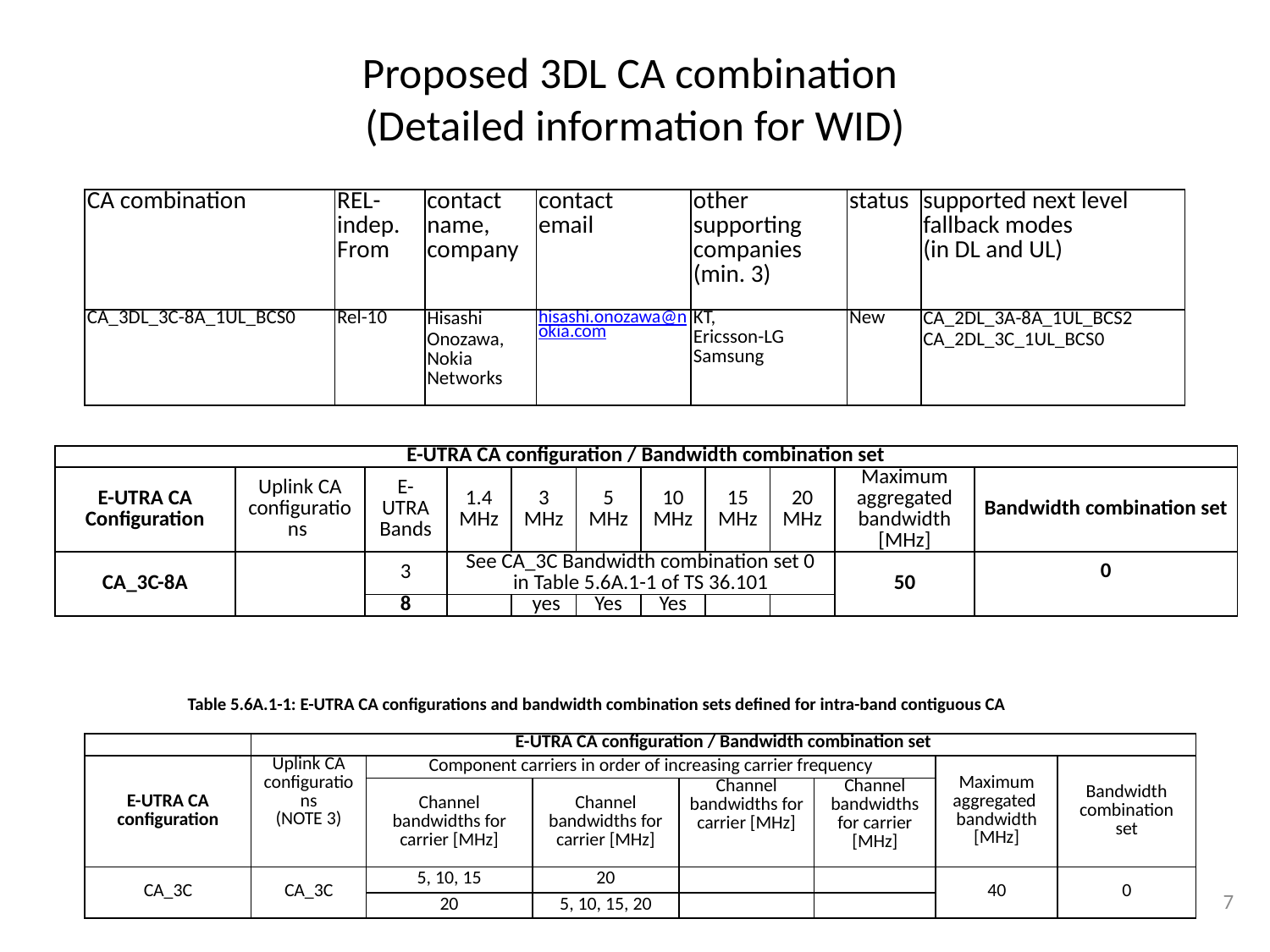

# Proposed 3DL CA combination (Detailed information for WID)
| CA combination | REL-indep. From | contact name, company | contact email | other supporting companies (min. 3) | status | supported next level fallback modes (in DL and UL) |
| --- | --- | --- | --- | --- | --- | --- |
| CA\_3DL\_3C-8A\_1UL\_BCS0 | Rel-10 | Hisashi Onozawa, Nokia Networks | hisashi.onozawa@nokia.com | KT, Ericsson-LG Samsung | New | CA\_2DL\_3A-8A\_1UL\_BCS2 CA\_2DL\_3C\_1UL\_BCS0 |
| E-UTRA CA configuration / Bandwidth combination set |  |  |  |  |  |  |  |  |  |  |
| --- | --- | --- | --- | --- | --- | --- | --- | --- | --- | --- |
| E-UTRA CA Configuration | Uplink CA configurations | E-UTRA Bands | 1.4 MHz | 3 MHz | 5 MHz | 10 MHz | 15 MHz | 20 MHz | Maximum aggregated bandwidth [MHz] | Bandwidth combination set |
| CA\_3C-8A |  | 3 | See CA\_3C Bandwidth combination set 0 in Table 5.6A.1-1 of TS 36.101 |  |  |  |  |  | 50 | 0 |
|  |  | 8 |  | yes | Yes | Yes |  |  |  |  |
Table 5.6A.1-1: E-UTRA CA configurations and bandwidth combination sets defined for intra-band contiguous CA

|  | E-UTRA CA configuration / Bandwidth combination set |  |  |  |  |  |  |
| --- | --- | --- | --- | --- | --- | --- | --- |
| E-UTRA CA configuration | Uplink CA configurations (NOTE 3) | Component carriers in order of increasing carrier frequency |  |  |  | Maximum aggregated bandwidth [MHz] | Bandwidth combination set |
|  |  | Channel bandwidths for carrier [MHz] | Channel bandwidths for carrier [MHz] | Channel bandwidths for carrier [MHz] | Channel bandwidths for carrier [MHz] |  |  |
| CA\_3C | CA\_3C | 5, 10, 15 | 20 |  |  | 40 | 0 |
|  |  | 20 | 5, 10, 15, 20 |  |  |  |  |
7